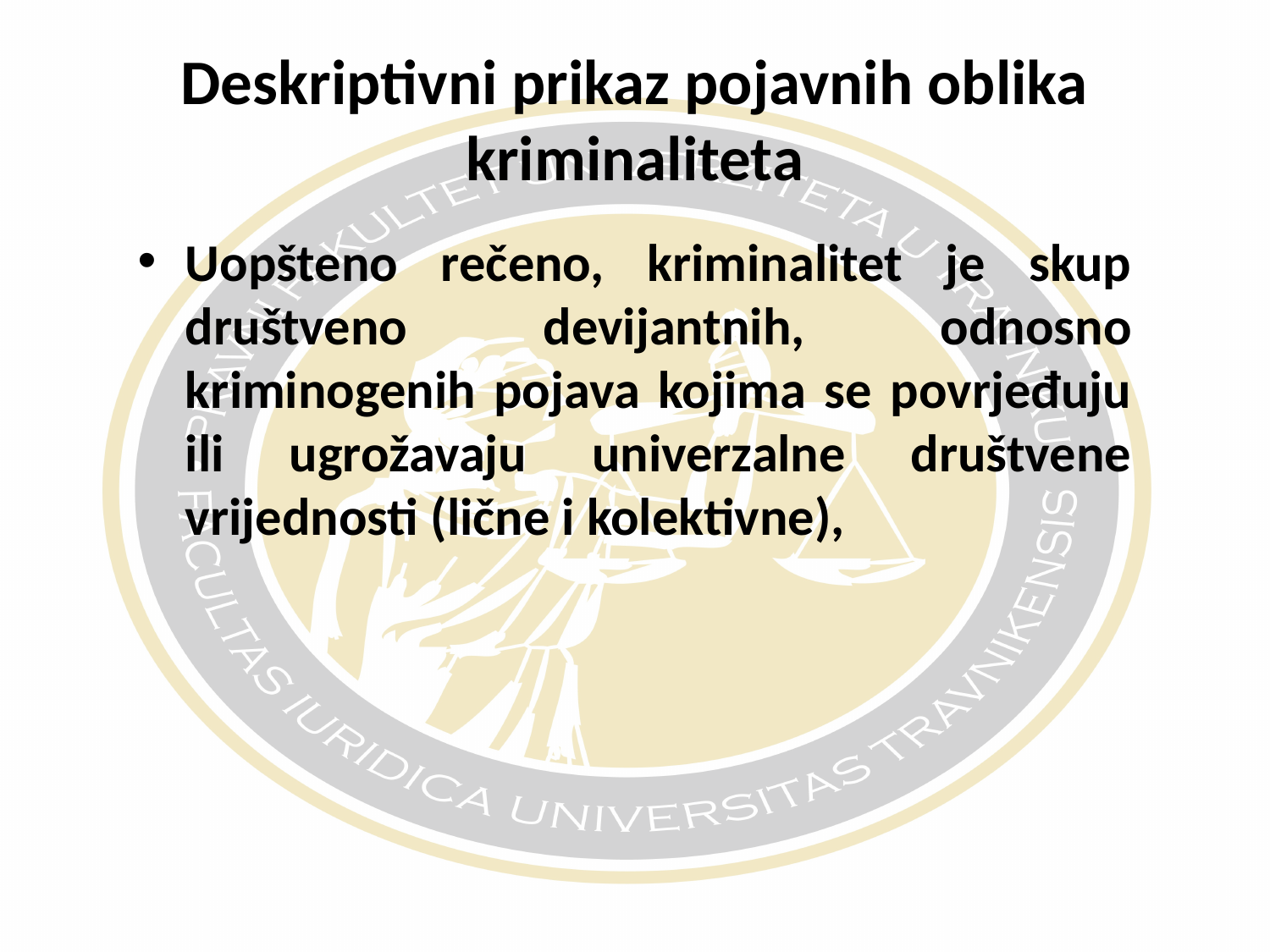

# Deskriptivni prikaz pojavnih oblika kriminaliteta
Uopšteno rečeno, kriminalitet je skup društveno devijantnih, odnosno kriminogenih pojava kojima se povrjeđuju ili ugrožavaju univerzalne društvene vrijednosti (lične i kolektivne),